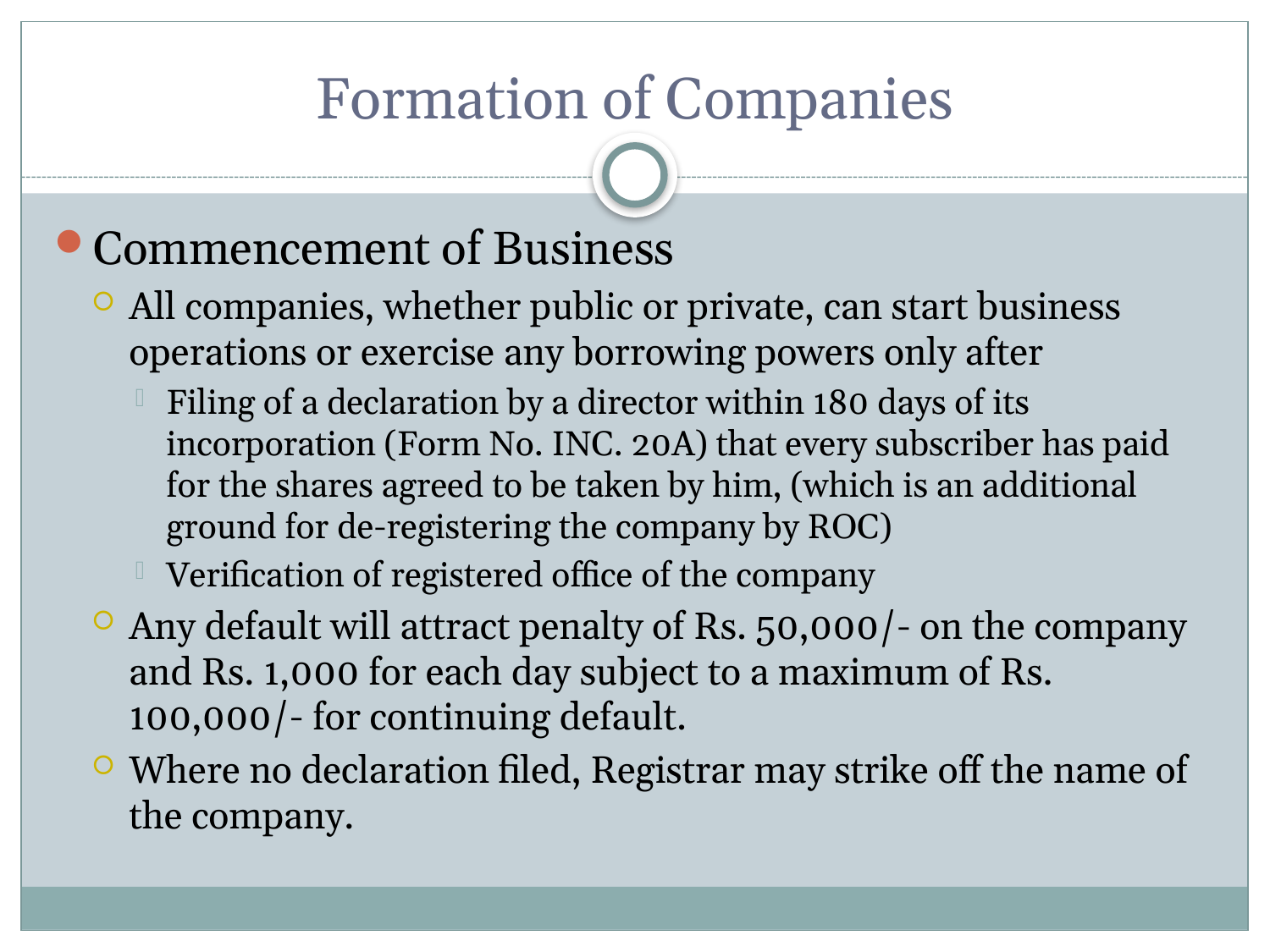

# Formation of Companies
Commencement of Business
All companies, whether public or private, can start business operations or exercise any borrowing powers only after
Filing of a declaration by a director within 180 days of its incorporation (Form No. INC. 20A) that every subscriber has paid for the shares agreed to be taken by him, (which is an additional ground for de-registering the company by ROC)
Verification of registered office of the company
Any default will attract penalty of Rs. 50,000/- on the company and Rs. 1,000 for each day subject to a maximum of Rs. 100,000/- for continuing default.
Where no declaration filed, Registrar may strike off the name of the company.